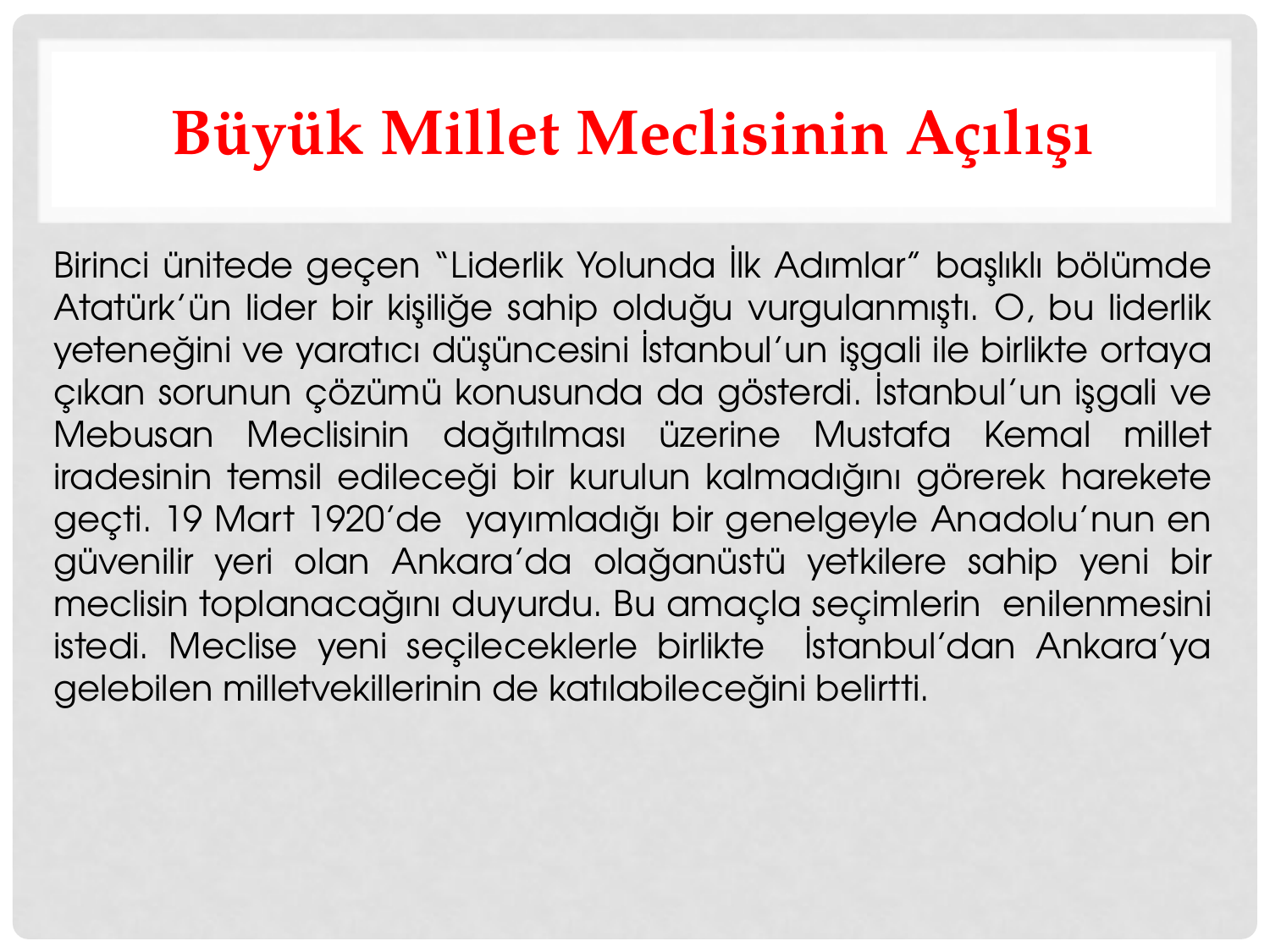

# Büyük Millet Meclisinin Açılışı
Birinci ünitede geçen “Liderlik Yolunda İlk Adımlar” başlıklı bölümde Atatürk’ün lider bir kişiliğe sahip olduğu vurgulanmıştı. O, bu liderlik yeteneğini ve yaratıcı düşüncesini İstanbul’un işgali ile birlikte ortaya çıkan sorunun çözümü konusunda da gösterdi. İstanbul’un işgali ve Mebusan Meclisinin dağıtılması üzerine Mustafa Kemal millet iradesinin temsil edileceği bir kurulun kalmadığını görerek harekete geçti. 19 Mart 1920’de  yayımladığı bir genelgeyle Anadolu’nun en güvenilir yeri olan Ankara’da olağanüstü yetkilere sahip yeni bir meclisin toplanacağını duyurdu. Bu amaçla seçimlerin  enilenmesini istedi. Meclise yeni seçileceklerle birlikte  İstanbul’dan Ankara’ya gelebilen milletvekillerinin de katılabileceğini belirtti.